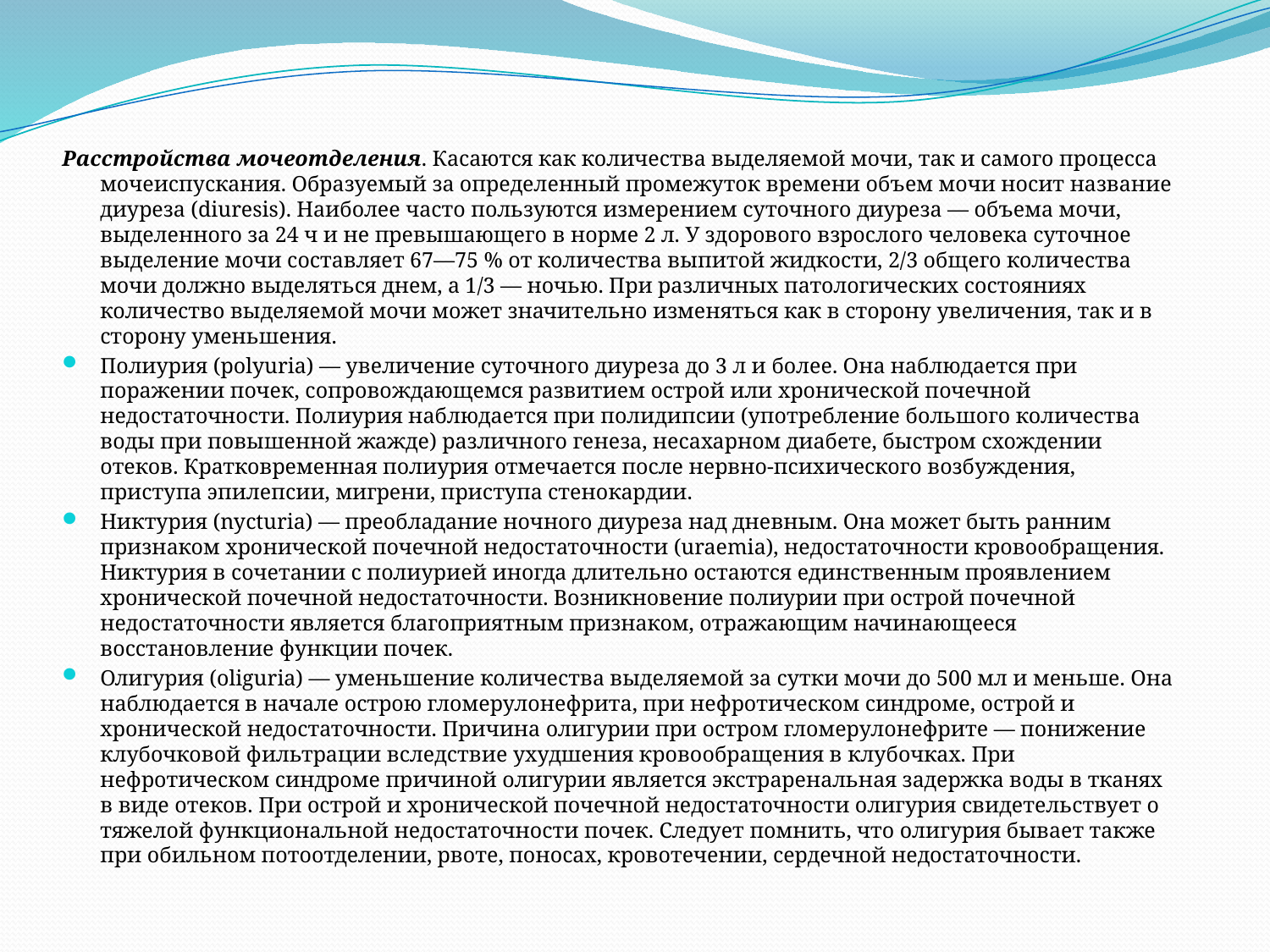

Расстройства мочеотделения. Касаются как количества выделяемой мочи, так и самого процесса мочеиспускания. Образуемый за определенный промежуток времени объем мочи носит название диуреза (diuresis). Наиболее часто пользуются измерением суточного диуреза — объема мочи, выделенного за 24 ч и не превышающего в норме 2 л. У здорового взрослого человека суточное выделение мочи составляет 67—75 % от количества выпитой жидкости, 2/3 общего количества мочи должно выделяться днем, а 1/3 — ночью. При различных патологических состояниях количество выделяемой мочи может значительно изменяться как в сторону увеличения, так и в сторону уменьшения.
Полиурия (polyuria) — увеличение суточного диуреза до 3 л и более. Она наблюдается при поражении почек, сопровождающемся развитием острой или хронической почечной недостаточности. Полиурия наблюдается при полидипсии (употребление большого количества воды при повышенной жажде) различного генеза, несахарном диабете, быстром схождении отеков. Кратковременная полиурия отмечается после нервно-психического возбуждения, приступа эпилепсии, мигрени, приступа стенокардии.
Никтурия (nycturia) — преобладание ночного диуреза над дневным. Она может быть ранним признаком хронической почечной недостаточности (uraemia), недостаточности кровообращения. Никтурия в сочетании с полиурией иногда длительно остаются единственным проявлением хронической почечной недостаточности. Возникновение полиурии при острой почечной недостаточности является благоприятным признаком, отражающим начинающееся восстановление функции почек.
Олигурия (oliguria) — уменьшение количества выделяемой за сутки мочи до 500 мл и меньше. Она наблюдается в начале острою гломерулонефрита, при нефротическом синдроме, острой и хронической недостаточности. Причина олигурии при остром гломерулонефрите — понижение клубочковой фильтрации вследствие ухудшения кровообращения в клубочках. При нефротическом синдроме причиной олигурии является экстраренальная задержка воды в тканях в виде отеков. При острой и хронической почечной недостаточности олигурия свидетельствует о тяжелой функциональной недостаточности почек. Следует помнить, что олигурия бывает также при обильном потоотделении, рвоте, поносах, кровотечении, сердечной недостаточности.